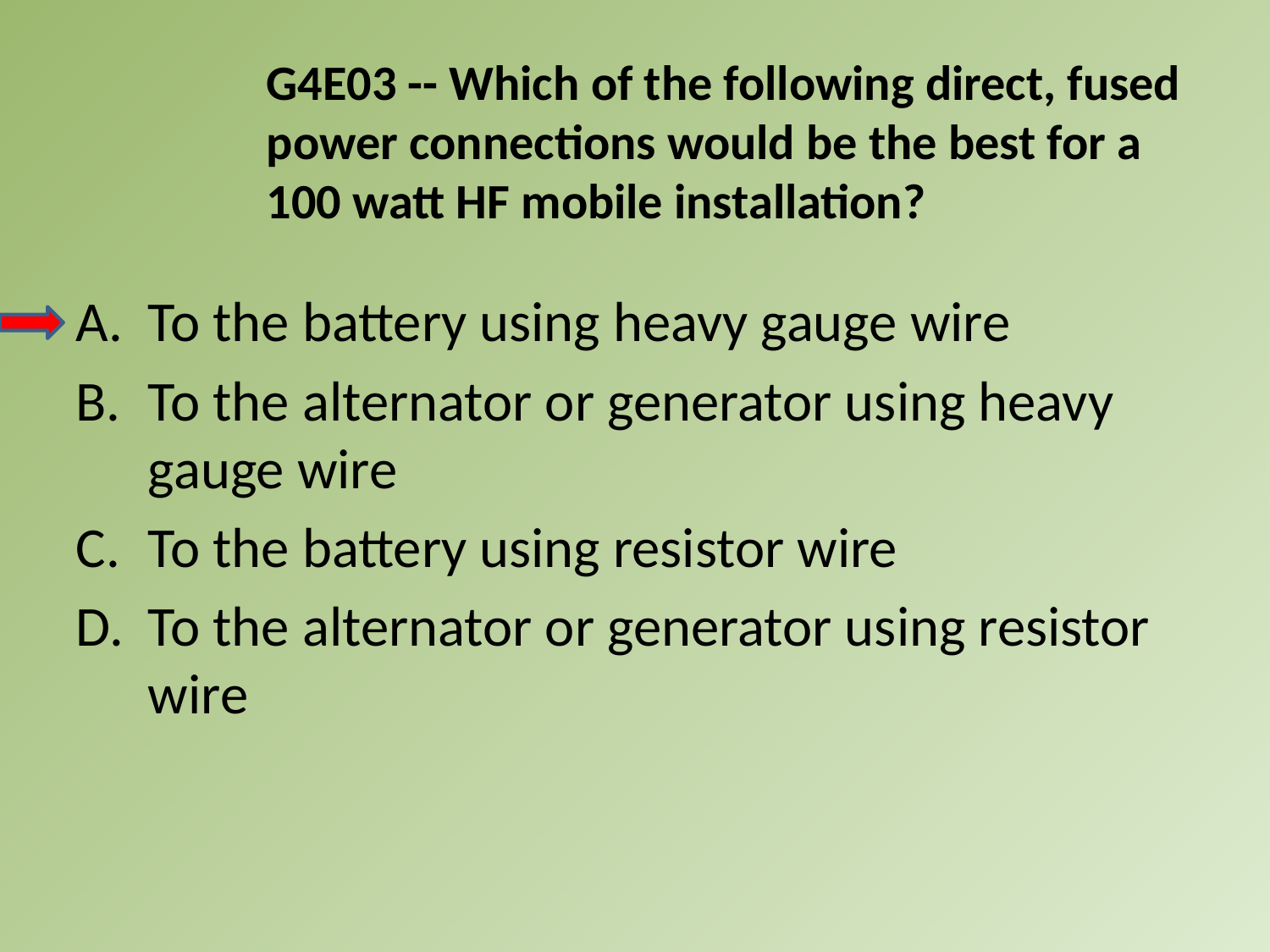

G4E03 -- Which of the following direct, fused power connections would be the best for a 100 watt HF mobile installation?
A.	To the battery using heavy gauge wire
B.	To the alternator or generator using heavy gauge wire
C.	To the battery using resistor wire
D.	To the alternator or generator using resistor wire